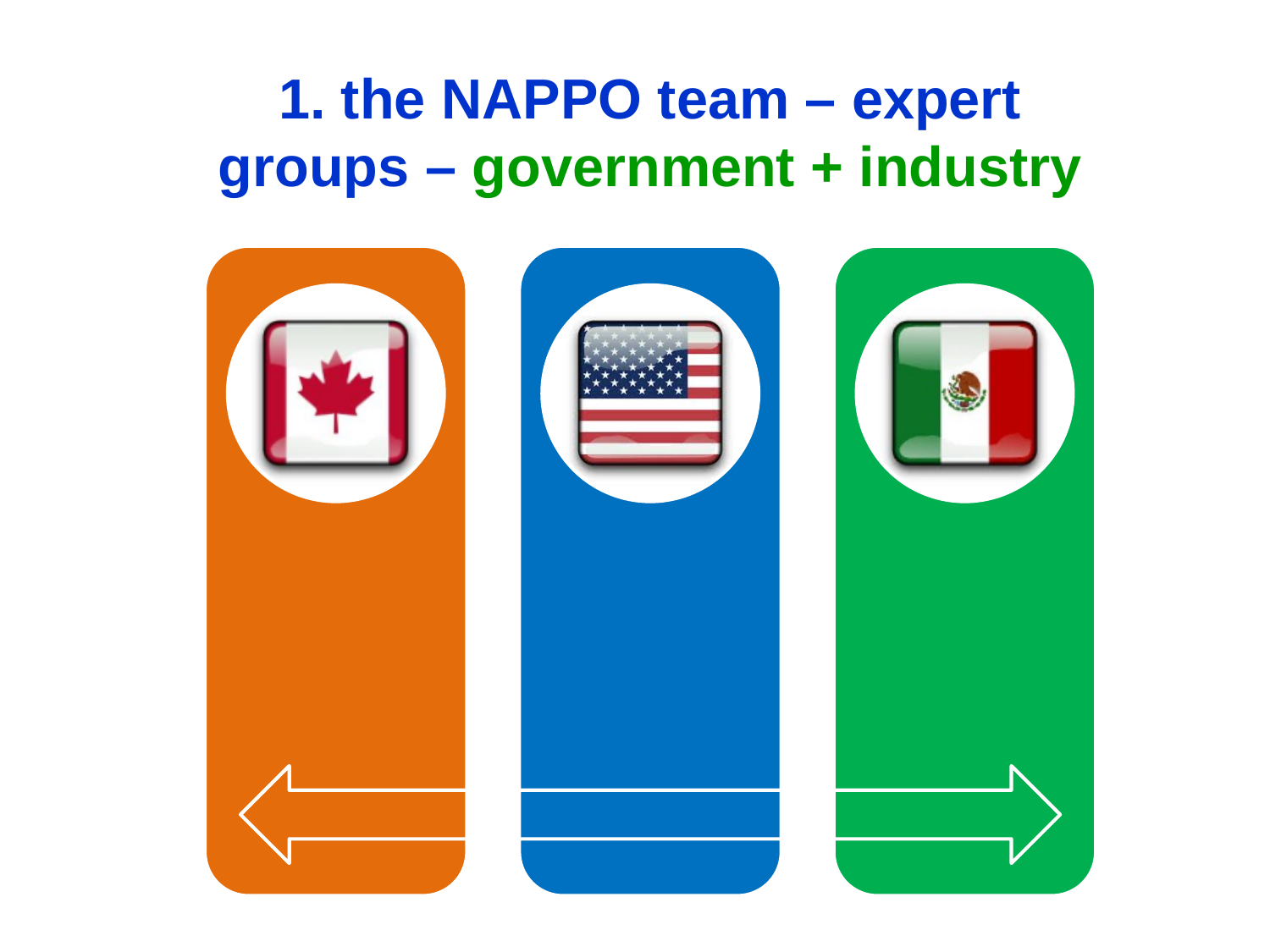

1. the NAPPO team – expert groups – government + industry